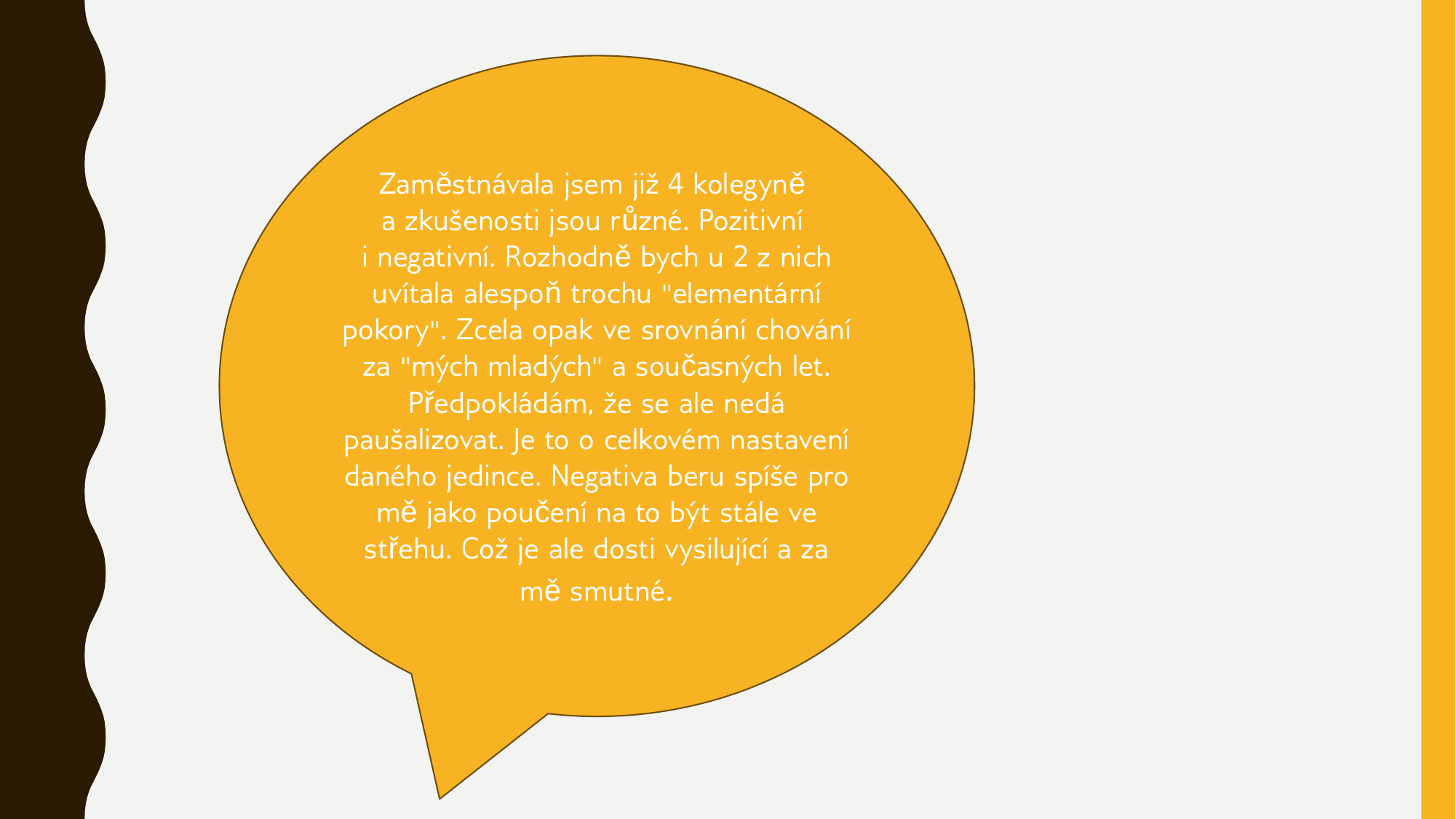

Zaměstnávala jsem již 4 kolegyně
a zkušenosti jsou různé. Pozitivní
i negativní. Rozhodně bych u 2 z nich uvítala alespoň trochu "elementární pokory". Zcela opak ve srovnání chování za "mých mladých" a současných let. Předpokládám, že se ale nedá paušalizovat. Je to o celkovém nastavení daného jedince. Negativa beru spíše pro mě jako poučení na to být stále ve střehu. Což je ale dosti vysilující a za mě smutné.